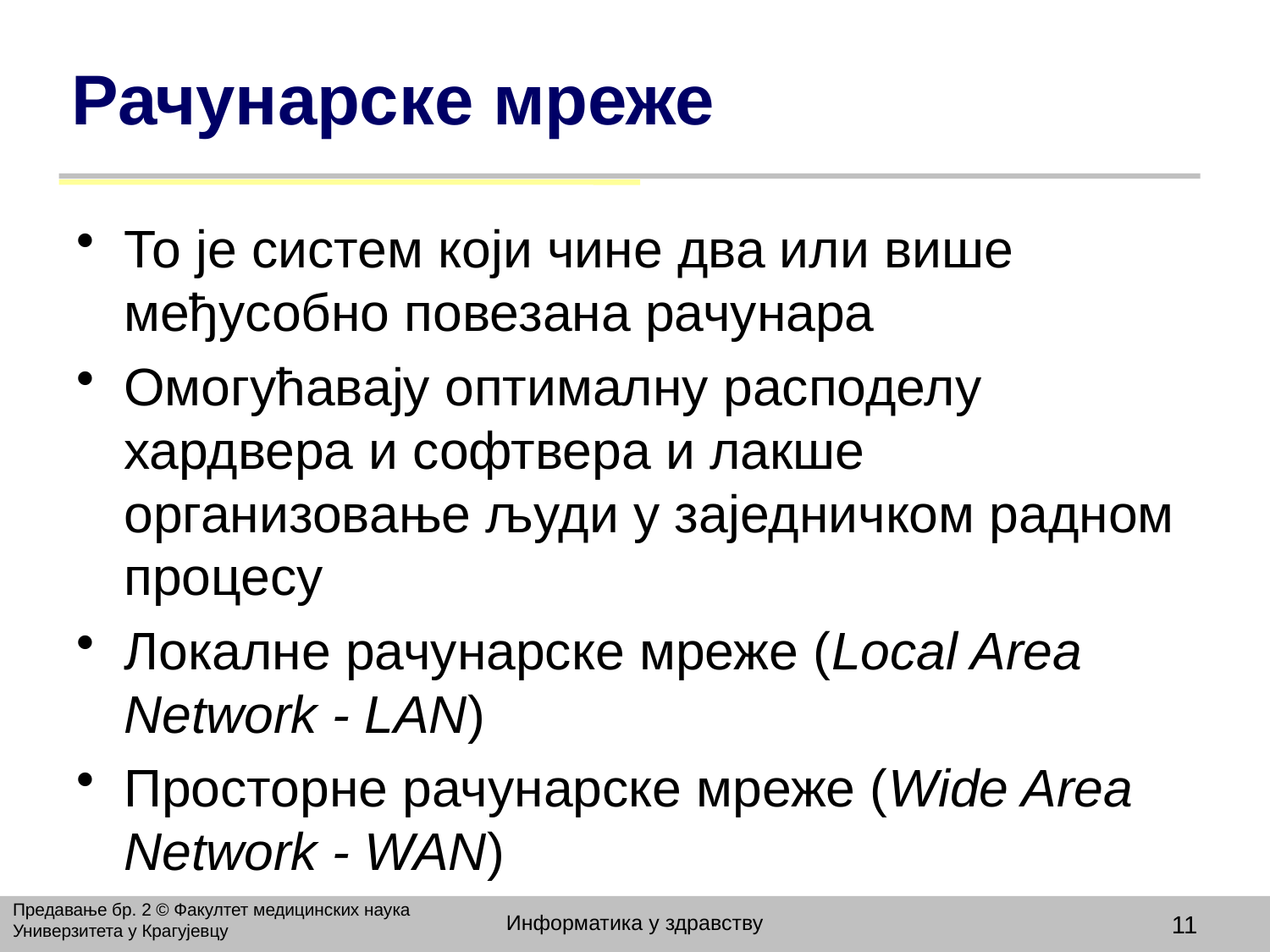

# Рачунарске мреже
То је систем који чине два или више међусобно повезана рачунара
Омогућавају оптималну расподелу хардвера и софтвера и лакше организовање људи у заједничком радном процесу
Локалне рачунарске мреже (Local Area Network - LAN)
Просторне рачунарске мреже (Wide Area Network - WAN)
Предавање бр. 2 © Факултет медицинских наука Универзитета у Крагујевцу
Информатика у здравству
11